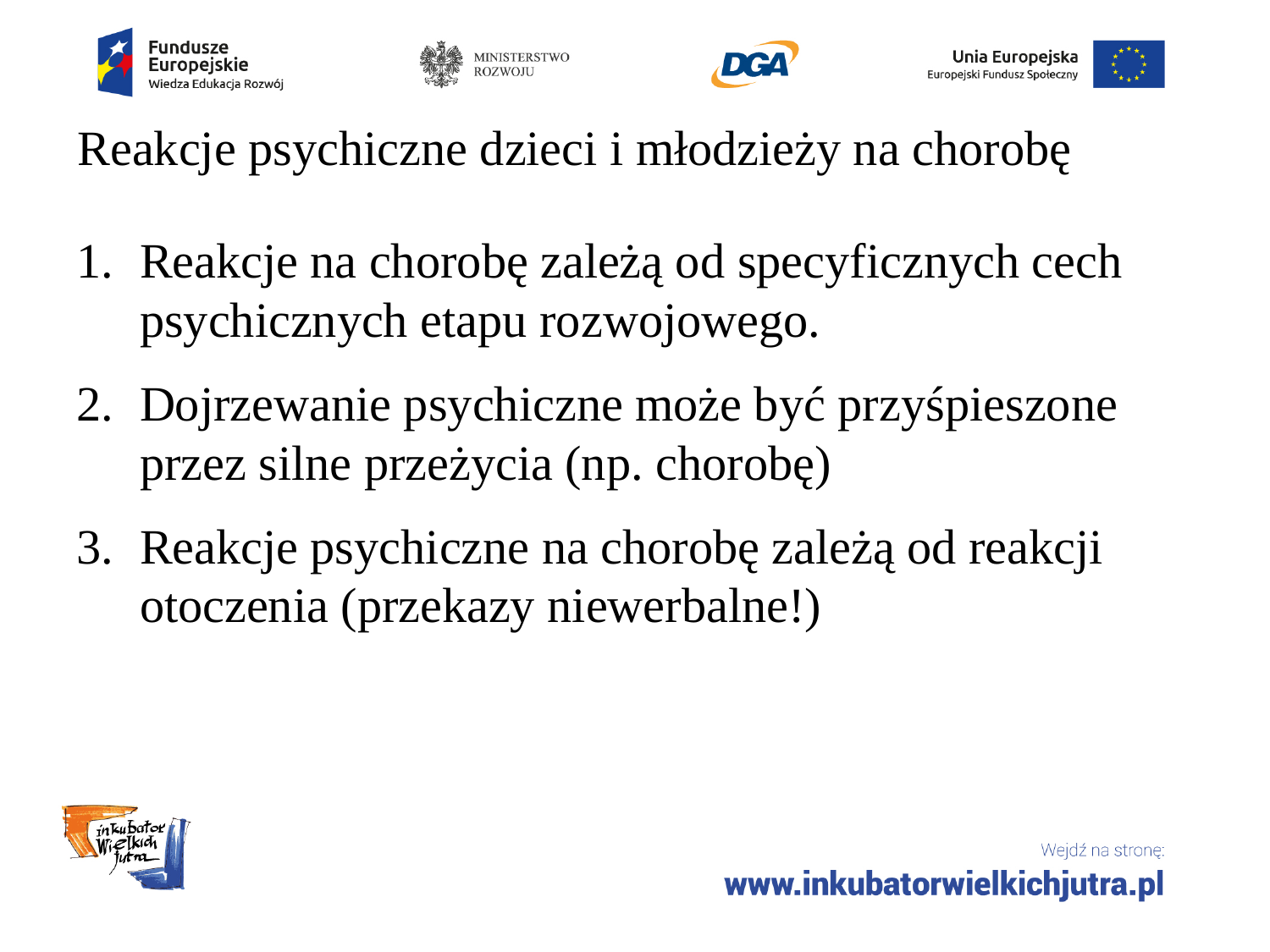

# Reakcje psychiczne dzieci i młodzieży na chorobę
Reakcje na chorobę zależą od specyficznych cech psychicznych etapu rozwojowego.
Dojrzewanie psychiczne może być przyśpieszone przez silne przeżycia (np. chorobę)
Reakcje psychiczne na chorobę zależą od reakcji otoczenia (przekazy niewerbalne!)